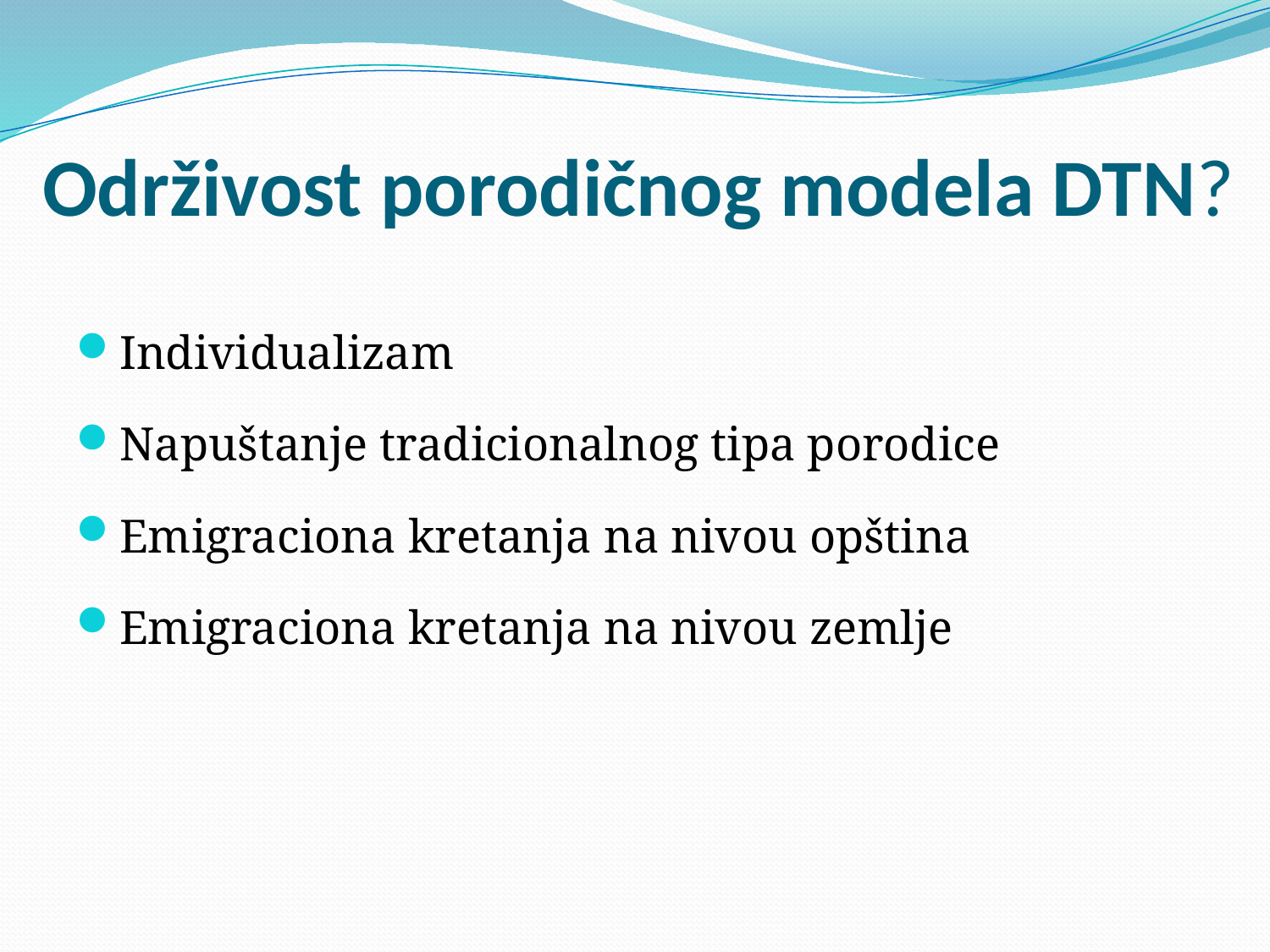

# Održivost porodičnog modela DTN?
Individualizam
Napuštanje tradicionalnog tipa porodice
Emigraciona kretanja na nivou opština
Emigraciona kretanja na nivou zemlje